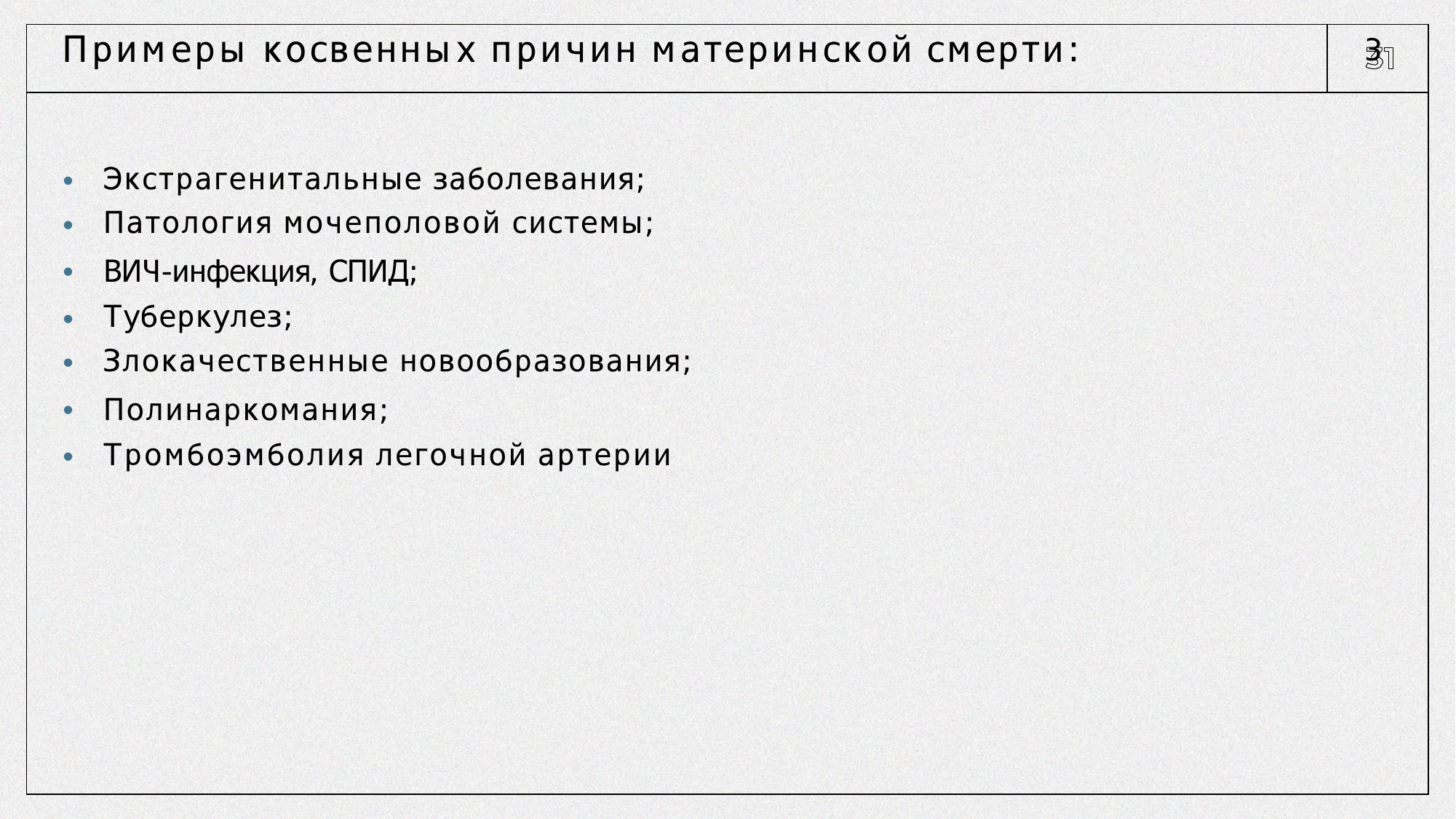

| Примеры косвенных причин материнской смерти: | 3 |
| --- | --- |
| Экстрагенитальные заболевания; Патология мочеполовой системы; ВИЧ-инфекция, СПИД; Туберкулез; Злокачественные новообразования; Полинаркомания; Тромбоэмболия легочной артерии |  |